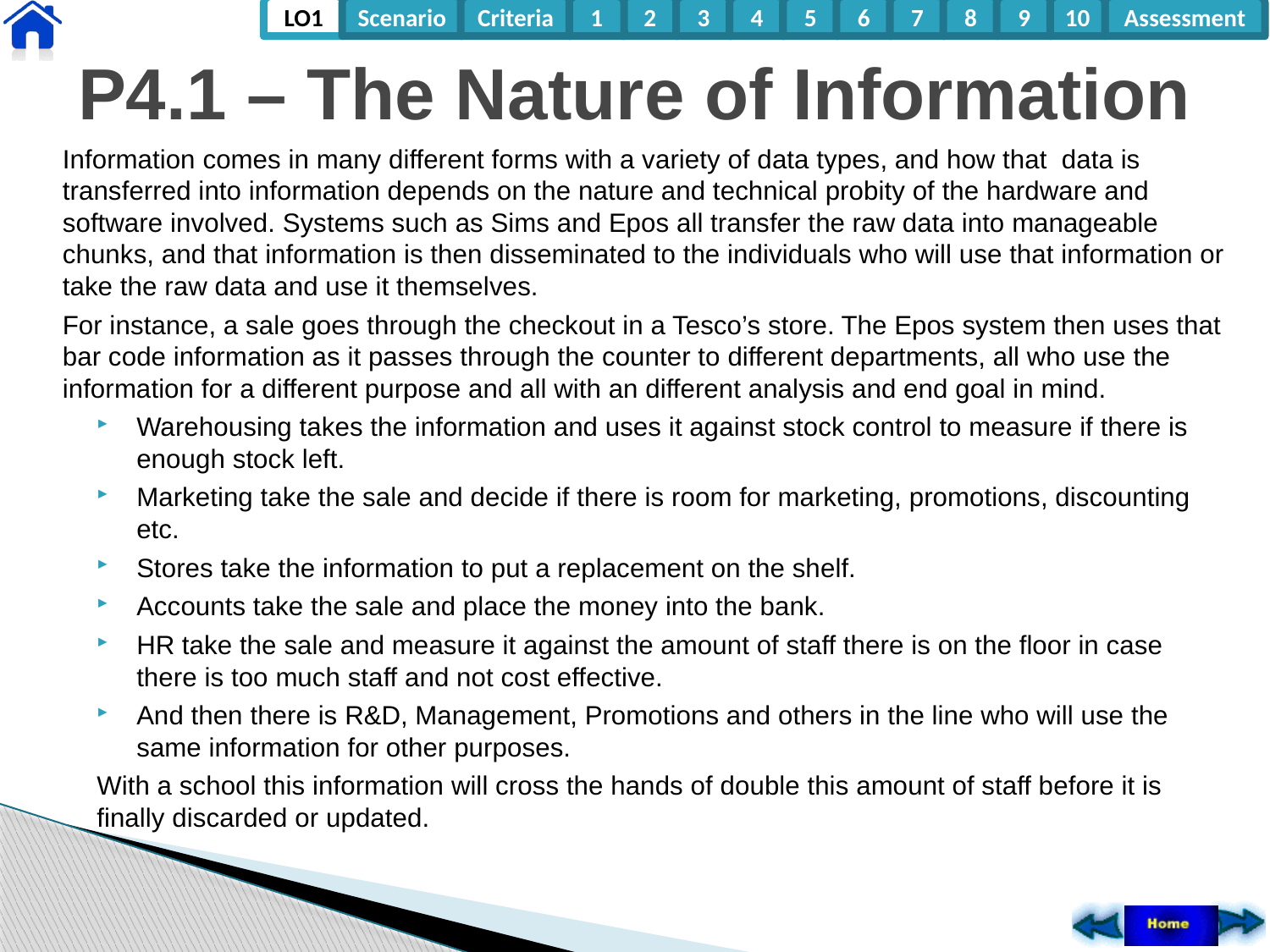

# P4.1 – The Nature of Information
Information comes in many different forms with a variety of data types, and how that  data is transferred into information depends on the nature and technical probity of the hardware and software involved. Systems such as Sims and Epos all transfer the raw data into manageable chunks, and that information is then disseminated to the individuals who will use that information or take the raw data and use it themselves.
For instance, a sale goes through the checkout in a Tesco’s store. The Epos system then uses that bar code information as it passes through the counter to different departments, all who use the information for a different purpose and all with an different analysis and end goal in mind.
Warehousing takes the information and uses it against stock control to measure if there is enough stock left.
Marketing take the sale and decide if there is room for marketing, promotions, discounting etc.
Stores take the information to put a replacement on the shelf.
Accounts take the sale and place the money into the bank.
HR take the sale and measure it against the amount of staff there is on the floor in case there is too much staff and not cost effective.
And then there is R&D, Management, Promotions and others in the line who will use the same information for other purposes.
With a school this information will cross the hands of double this amount of staff before it is finally discarded or updated.